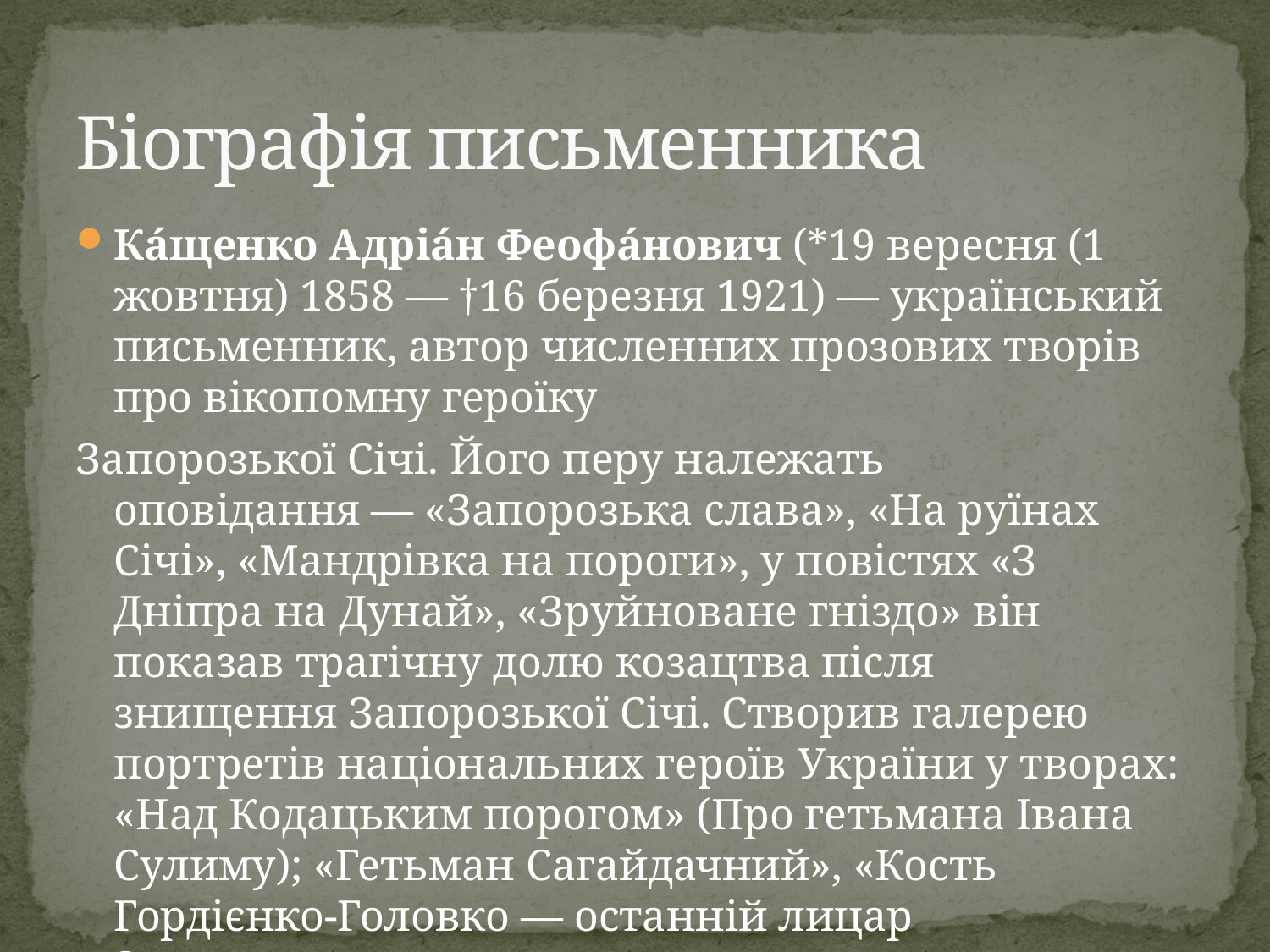

# Біографія письменника
Ка́щенко Адріа́н Феофа́нович (*19 вересня (1 жовтня) 1858 — †16 березня 1921) — український письменник, автор численних прозових творів про вікопомну героїку
Запорозької Січі. Його перу належать оповідання — «Запорозька слава», «На руїнах Січі», «Мандрівка на пороги», у повістях «З Дніпра на Дунай», «Зруйноване гніздо» він показав трагічну долю козацтва після знищення Запорозької Січі. Створив галерею портретів національних героїв України у творах: «Над Кодацьким порогом» (Про гетьмана Івана Сулиму); «Гетьман Сагайдачний», «Кость Гордієнко-Головко — останній лицар Запорожжя».